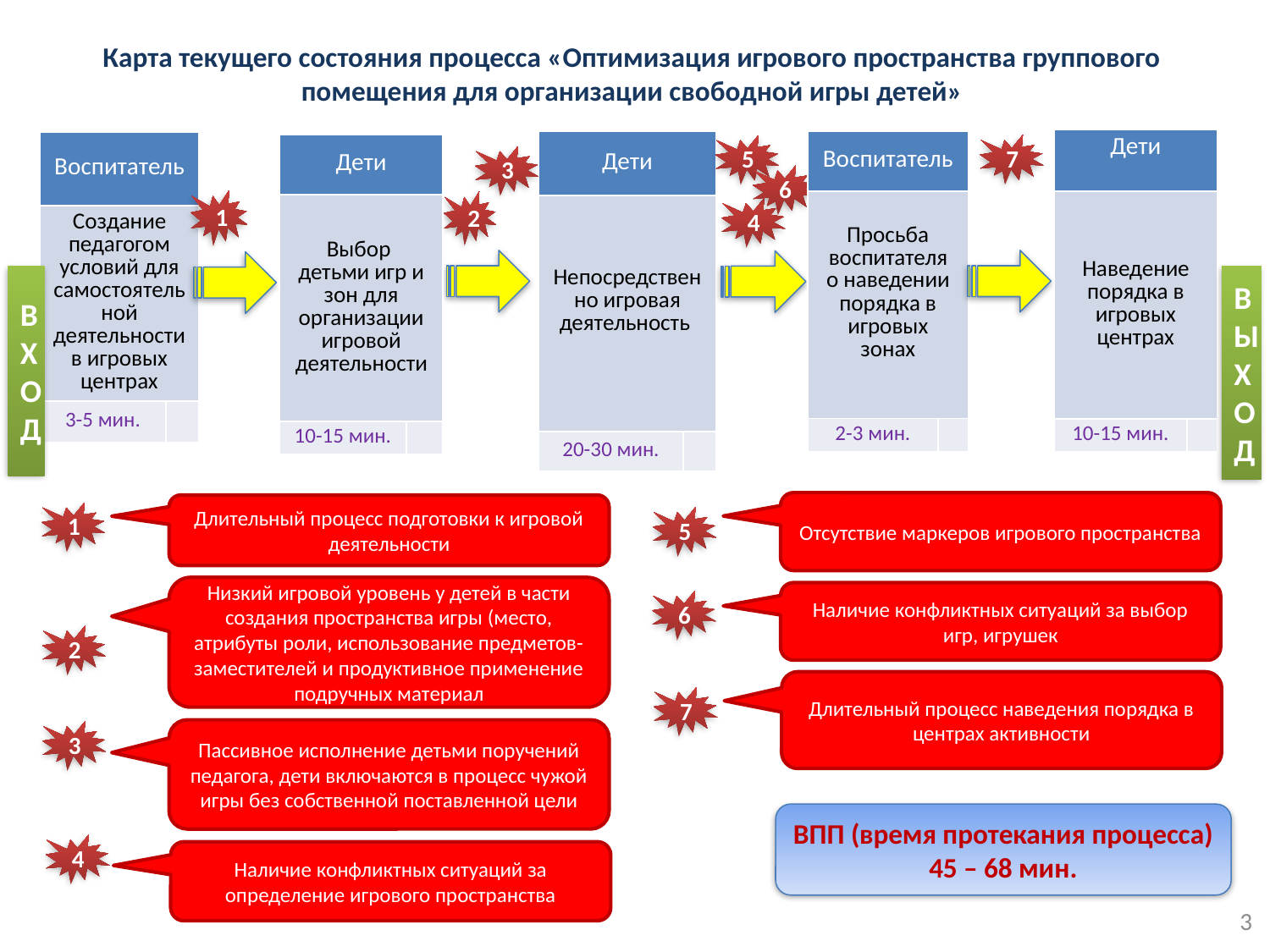

# Карта текущего состояния процесса «Оптимизация игрового пространства группового помещения для организации свободной игры детей»
| Дети |  |
| --- | --- |
| Наведение порядка в игровых центрах |  |
| 10-15 мин. |  |
| Дети |  |
| --- | --- |
| Непосредственно игровая деятельность |  |
| 20-30 мин. |  |
| Воспитатель |  |
| --- | --- |
| Просьба воспитателя о наведении порядка в игровых зонах |  |
| 2-3 мин. |  |
| Воспитатель |  |
| --- | --- |
| Создание педагогом условий для самостоятельной деятельности в игровых центрах |  |
| 3-5 мин. |  |
| Дети |  |
| --- | --- |
| Выбор детьми игр и зон для организации игровой деятельности |  |
| 10-15 мин. |  |
7
5
3
6
1
2
4

ВХОД
ВЫХОД
Отсутствие маркеров игрового пространства
Длительный процесс подготовки к игровой деятельности
1
5
Низкий игровой уровень у детей в части создания пространства игры (место, атрибуты роли, использование предметов-заместителей и продуктивное применение подручных материал
Наличие конфликтных ситуаций за выбор игр, игрушек
6
2
Длительный процесс наведения порядка в центрах активности
7
Пассивное исполнение детьми поручений педагога, дети включаются в процесс чужой игры без собственной поставленной цели
3
ВПП (время протекания процесса) 45 – 68 мин.
4
Наличие конфликтных ситуаций за определение игрового пространства
3